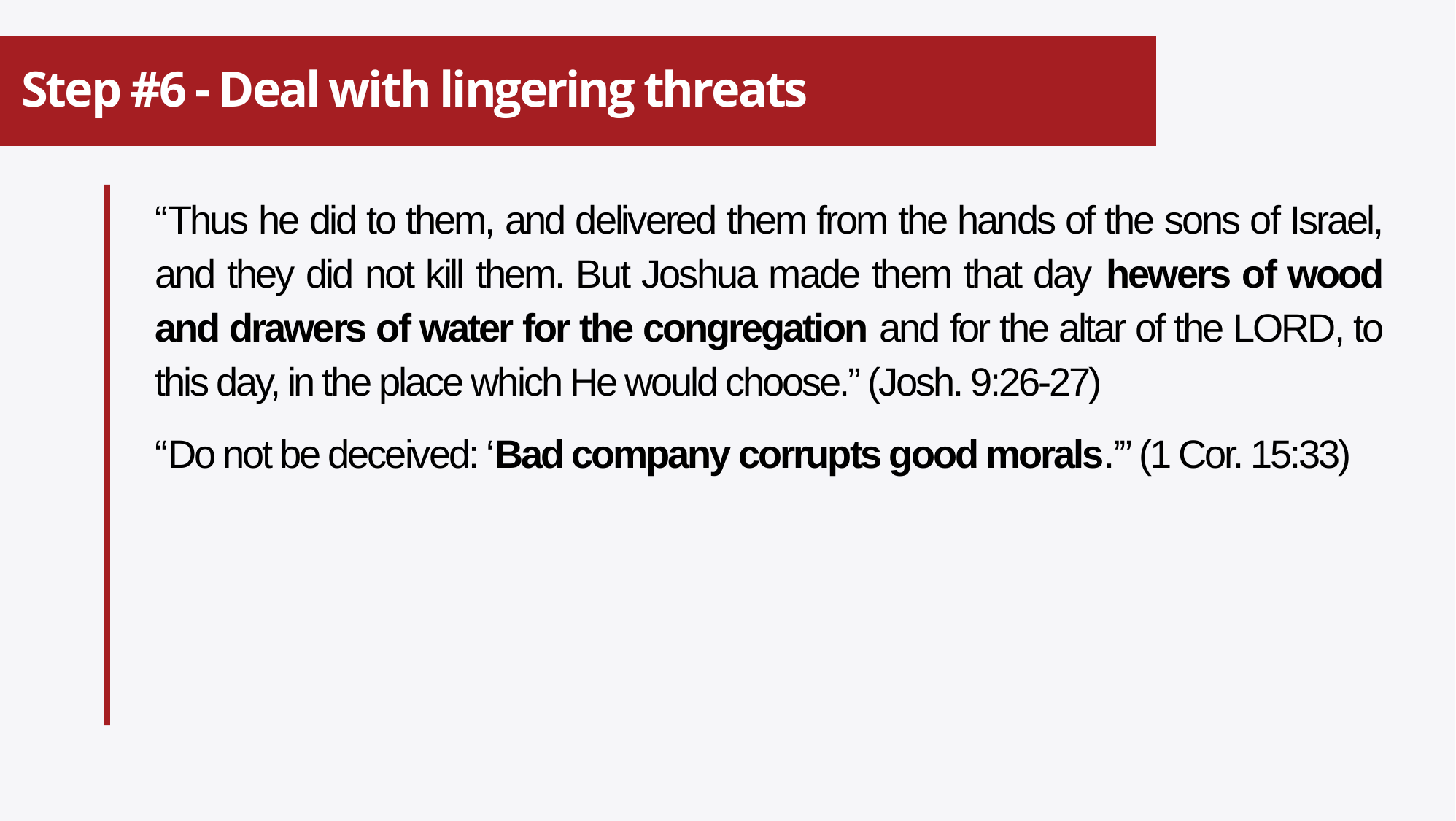

# Step #6 - Deal with lingering threats
“Thus he did to them, and delivered them from the hands of the sons of Israel, and they did not kill them. But Joshua made them that day hewers of wood and drawers of water for the congregation and for the altar of the LORD, to this day, in the place which He would choose.” (Josh. 9:26-27)
“Do not be deceived: ‘Bad company corrupts good morals.’” (1 Cor. 15:33)